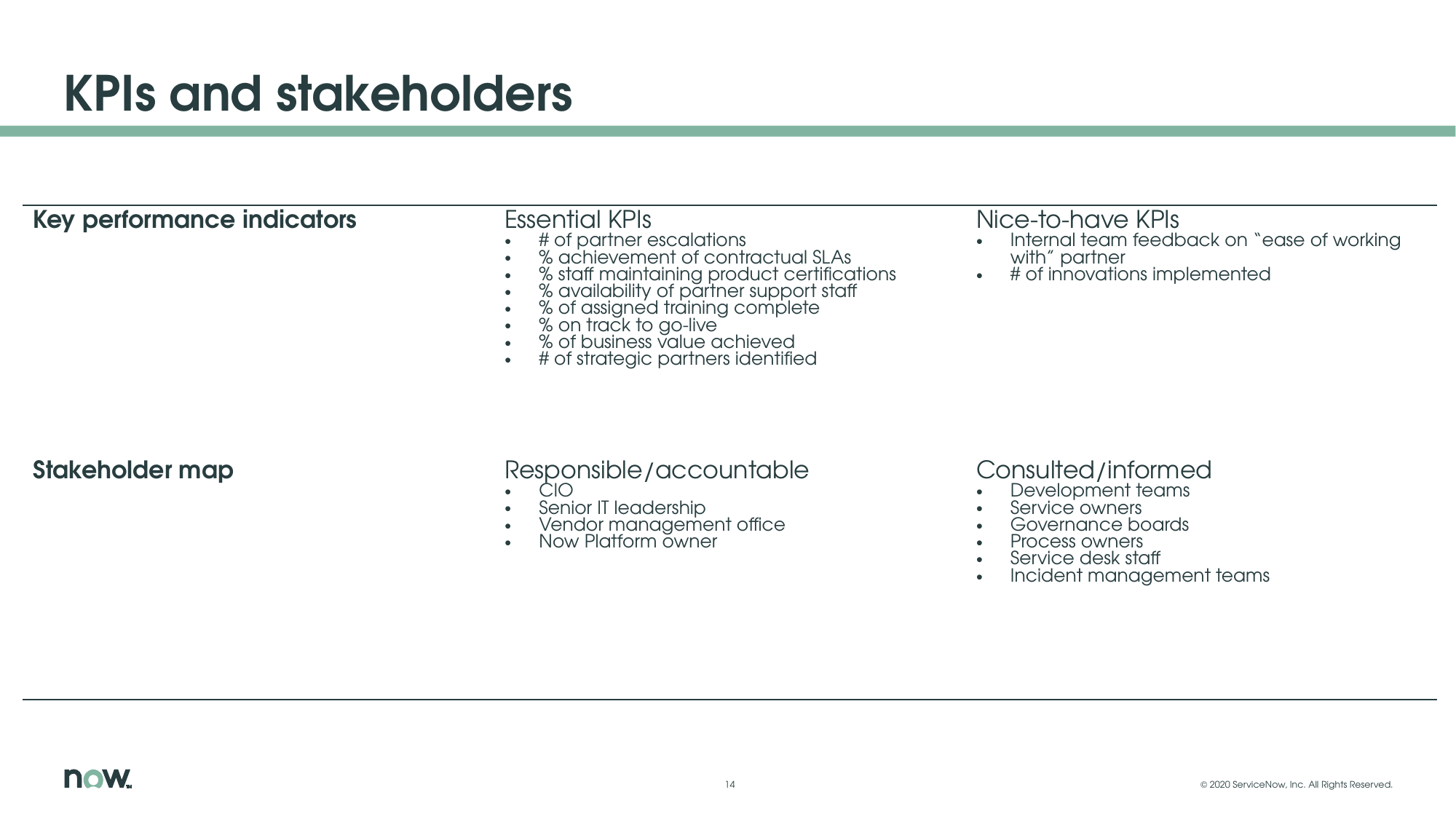

# KPIs and stakeholders

| Key performance indicators | Essential KPIs # of partner escalations % achievement of contractual SLAs % staff maintaining product certifications % availability of partner support staff % of assigned training complete % on track to go-live % of business value achieved # of strategic partners identified | Nice-to-have KPIs Internal team feedback on “ease of working with” partner # of innovations implemented |
| --- | --- | --- |
| Stakeholder map | Responsible/accountable CIO Senior IT leadership Vendor management office Now Platform owner | Consulted/informed Development teams Service owners Governance boards Process owners Service desk staff Incident management teams |